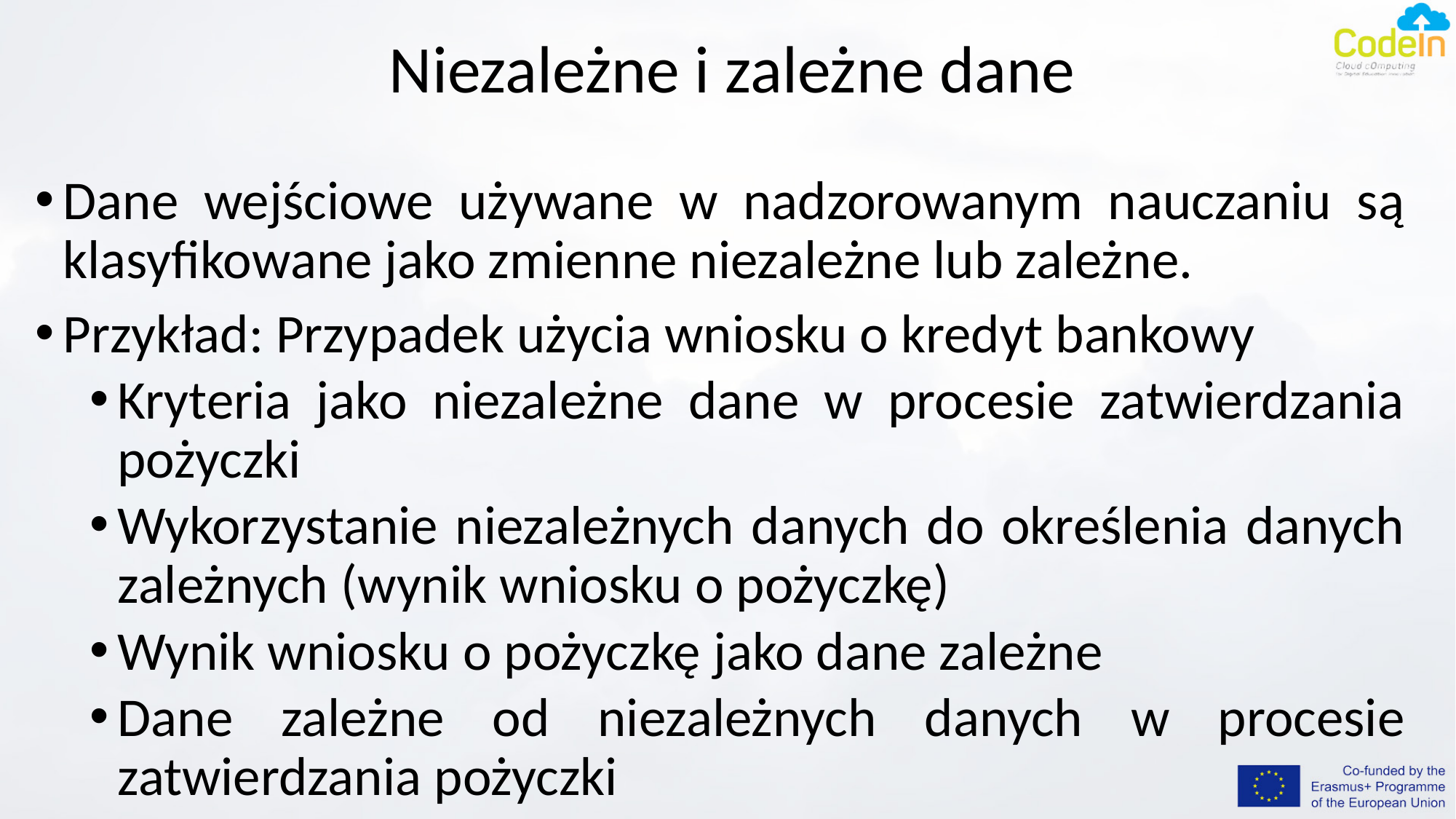

# Niezależne i zależne dane
Dane wejściowe używane w nadzorowanym nauczaniu są klasyfikowane jako zmienne niezależne lub zależne.
Przykład: Przypadek użycia wniosku o kredyt bankowy
Kryteria jako niezależne dane w procesie zatwierdzania pożyczki
Wykorzystanie niezależnych danych do określenia danych zależnych (wynik wniosku o pożyczkę)
Wynik wniosku o pożyczkę jako dane zależne
Dane zależne od niezależnych danych w procesie zatwierdzania pożyczki